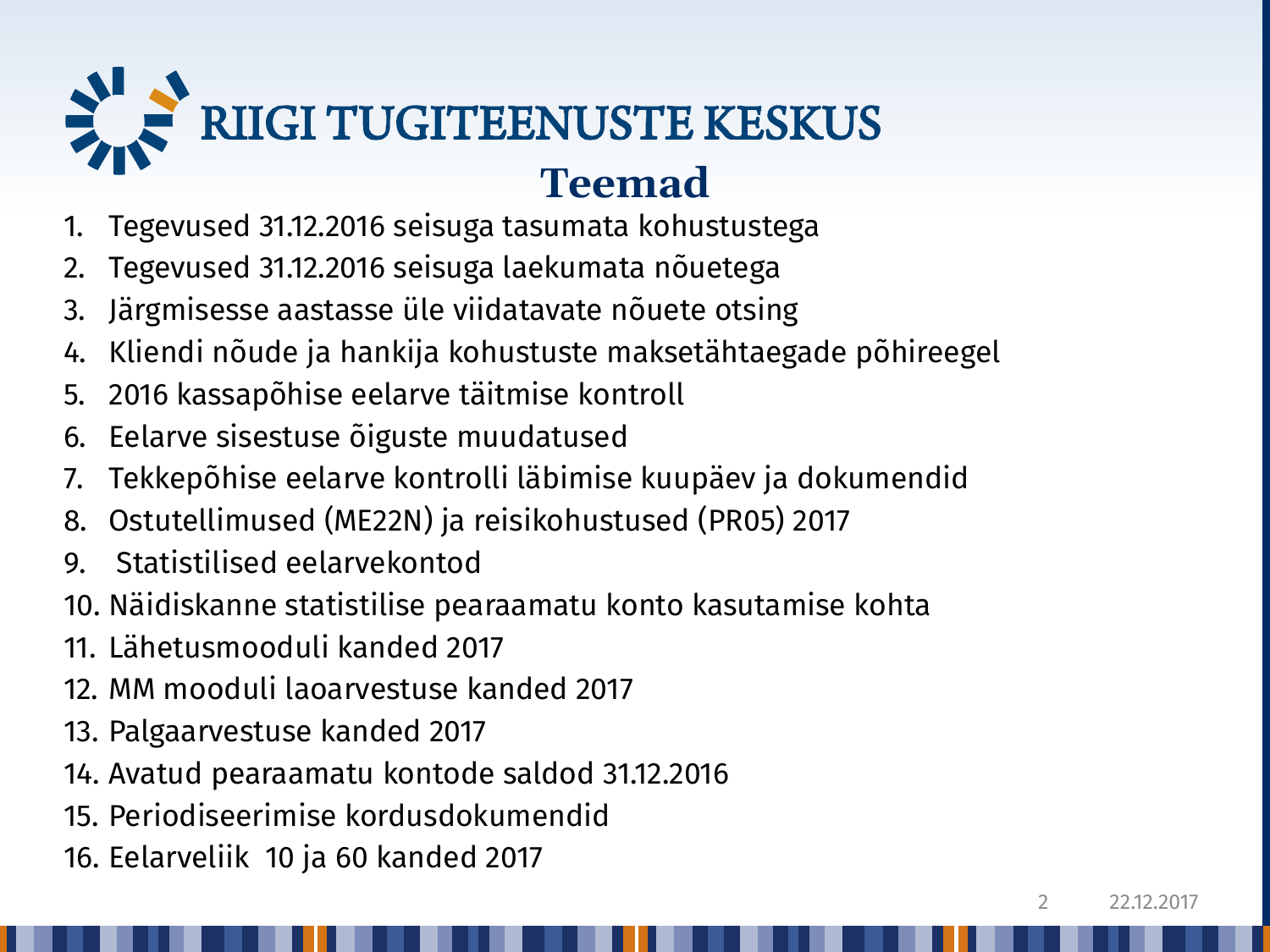

# Teemad
Tegevused 31.12.2016 seisuga tasumata kohustustega
Tegevused 31.12.2016 seisuga laekumata nõuetega
Järgmisesse aastasse üle viidatavate nõuete otsing
Kliendi nõude ja hankija kohustuste maksetähtaegade põhireegel
2016 kassapõhise eelarve täitmise kontroll
Eelarve sisestuse õiguste muudatused
Tekkepõhise eelarve kontrolli läbimise kuupäev ja dokumendid
Ostutellimused (ME22N) ja reisikohustused (PR05) 2017
 Statistilised eelarvekontod
Näidiskanne statistilise pearaamatu konto kasutamise kohta
Lähetusmooduli kanded 2017
MM mooduli laoarvestuse kanded 2017
Palgaarvestuse kanded 2017
Avatud pearaamatu kontode saldod 31.12.2016
Periodiseerimise kordusdokumendid
Eelarveliik  10 ja 60 kanded 2017

2
22.12.2017